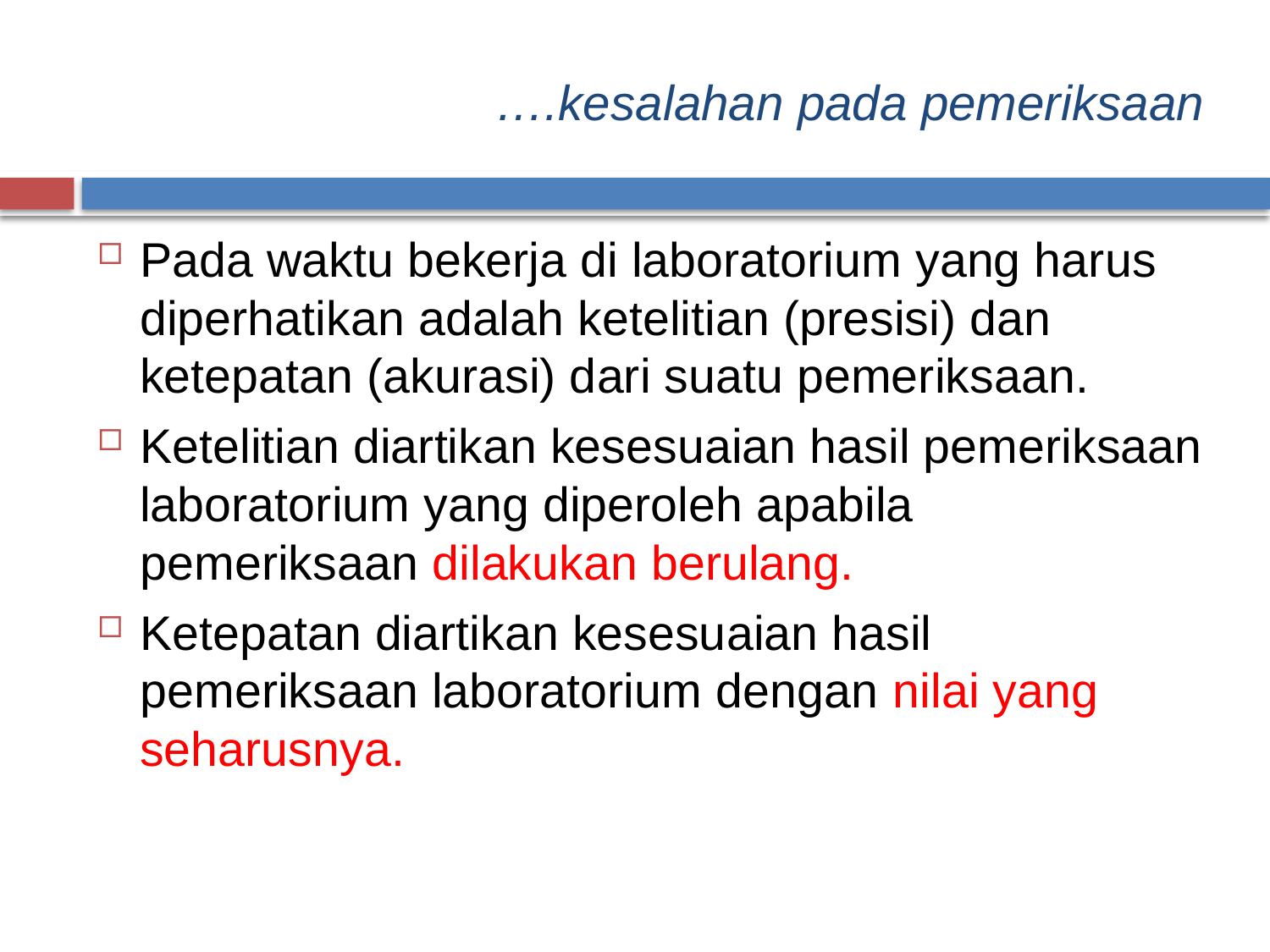

# ….kesalahan pada pemeriksaan
Pada waktu bekerja di laboratorium yang harus diperhatikan adalah ketelitian (presisi) dan ketepatan (akurasi) dari suatu pemeriksaan.
Ketelitian diartikan kesesuaian hasil pemeriksaan laboratorium yang diperoleh apabila pemeriksaan dilakukan berulang.
Ketepatan diartikan kesesuaian hasil pemeriksaan laboratorium dengan nilai yang seharusnya.